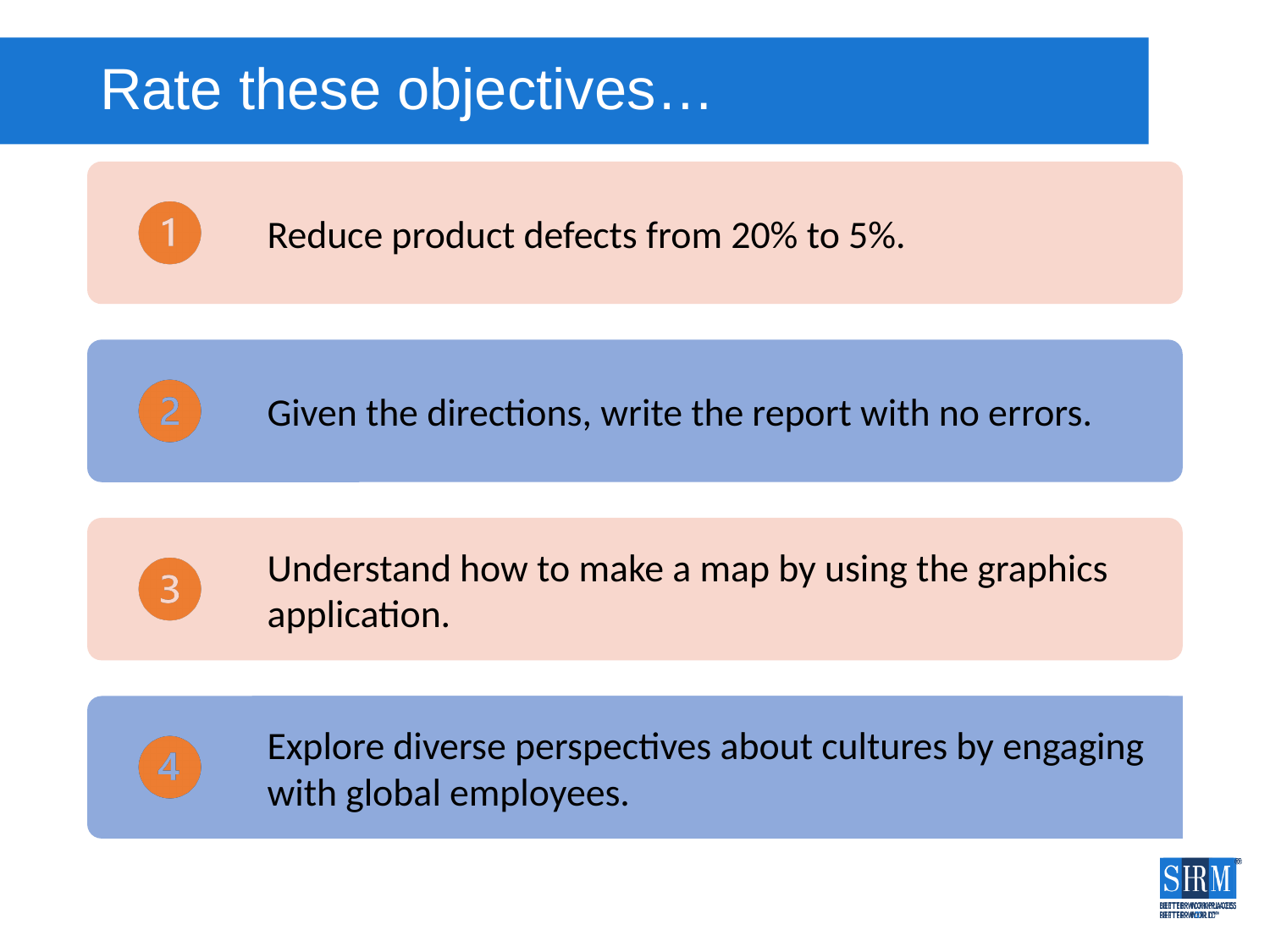

# Rate these objectives…
Reduce product defects from 20% to 5%.
Given the directions, write the report with no errors.
Understand how to make a map by using the graphics application.
Explore diverse perspectives about cultures by engaging with global employees.